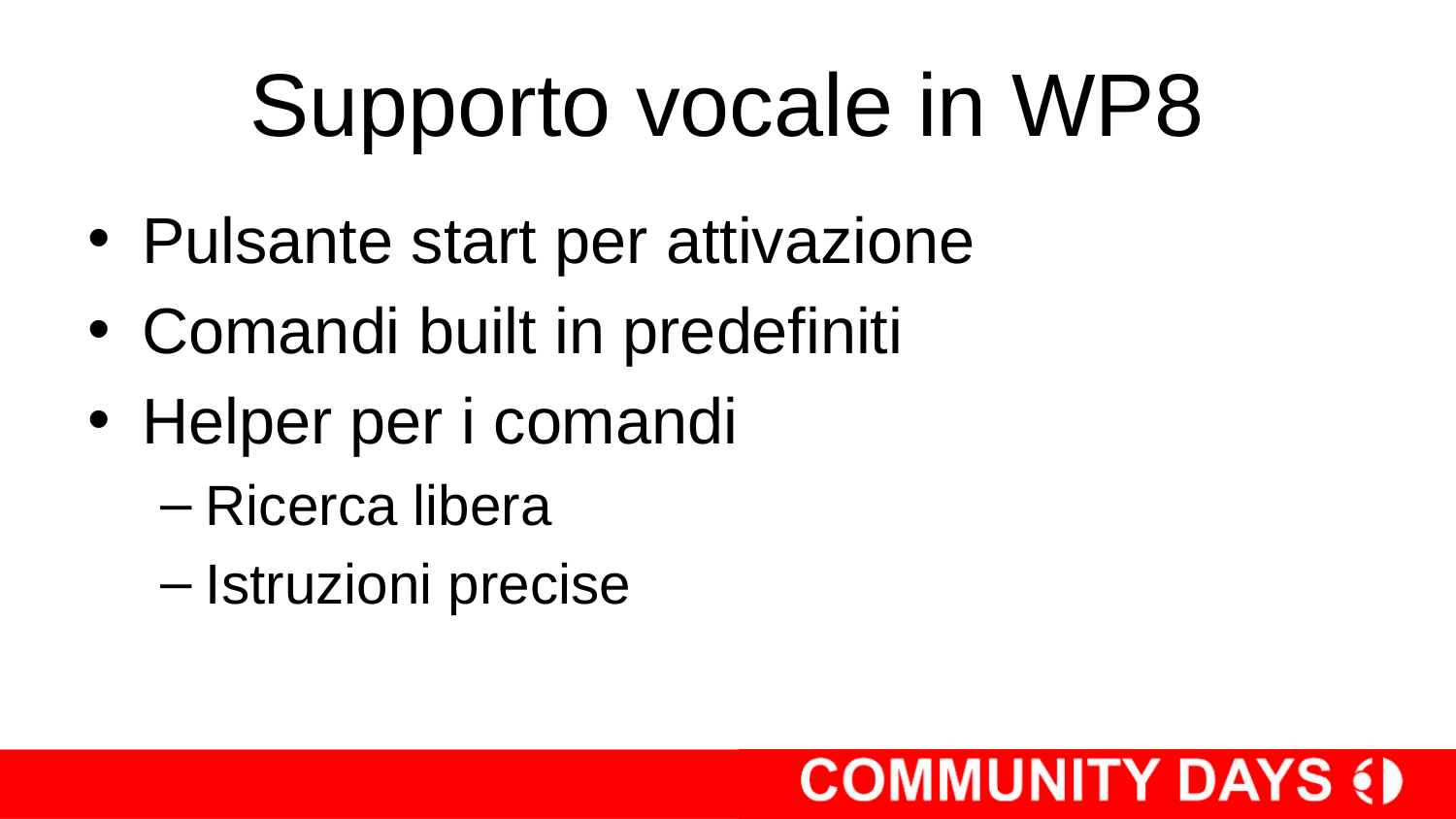

# Supporto vocale in WP8
Pulsante start per attivazione
Comandi built in predefiniti
Helper per i comandi
Ricerca libera
Istruzioni precise